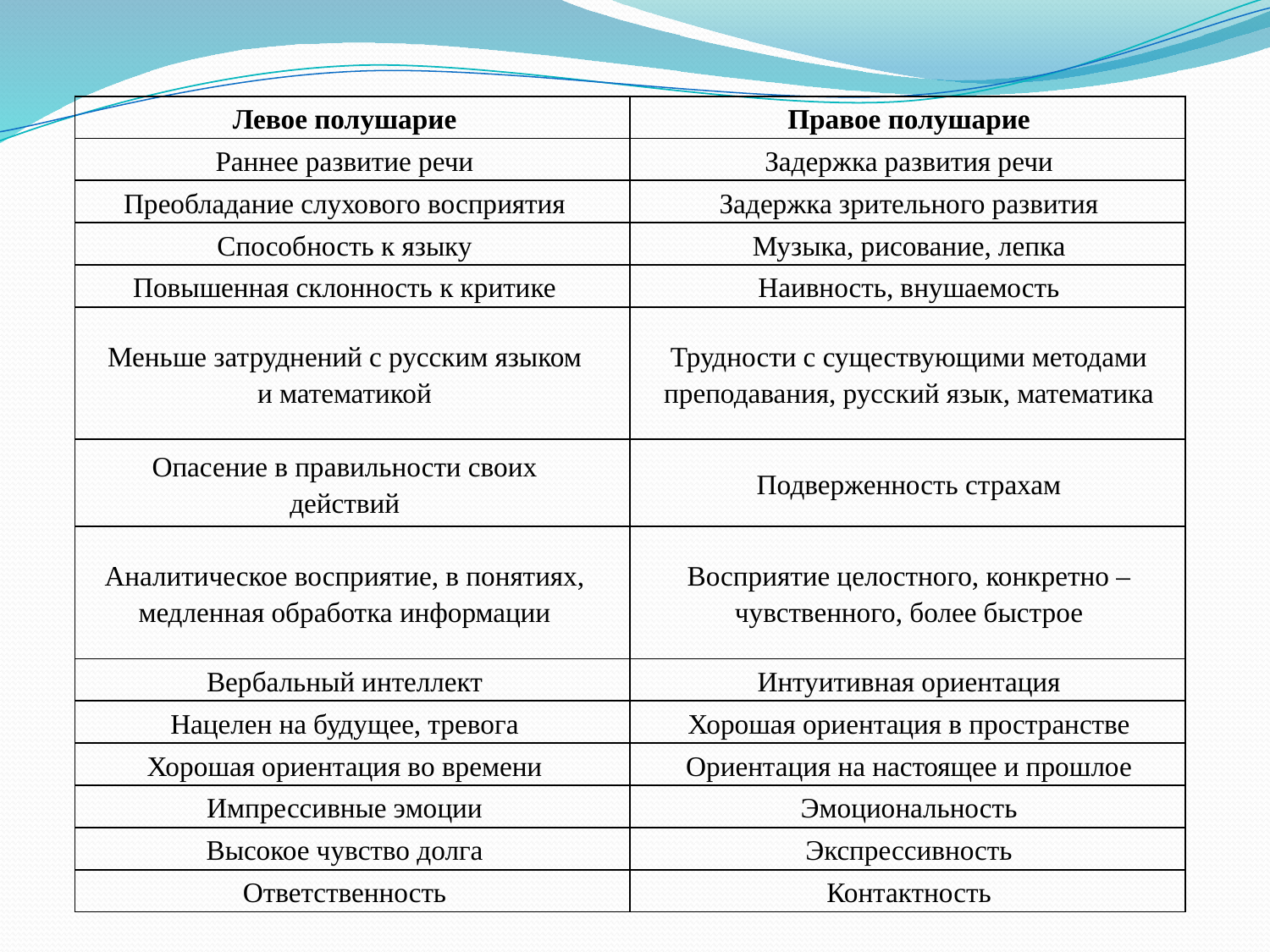

| Левое полушарие | Правое полушарие |
| --- | --- |
| Раннее развитие речи | Задержка развития речи |
| Преобладание слухового восприятия | Задержка зрительного развития |
| Способность к языку | Музыка, рисование, лепка |
| Повышенная склонность к критике | Наивность, внушаемость |
| Меньше затруднений с русским языком и математикой | Трудности с существующими методами преподавания, русский язык, математика |
| Опасение в правильности своих действий | Подверженность страхам |
| Аналитическое восприятие, в понятиях, медленная обработка информации | Восприятие целостного, конкретно – чувственного, более быстрое |
| Вербальный интеллект | Интуитивная ориентация |
| Нацелен на будущее, тревога | Хорошая ориентация в пространстве |
| Хорошая ориентация во времени | Ориентация на настоящее и прошлое |
| Импрессивные эмоции | Эмоциональность |
| Высокое чувство долга | Экспрессивность |
| Ответственность | Контактность |